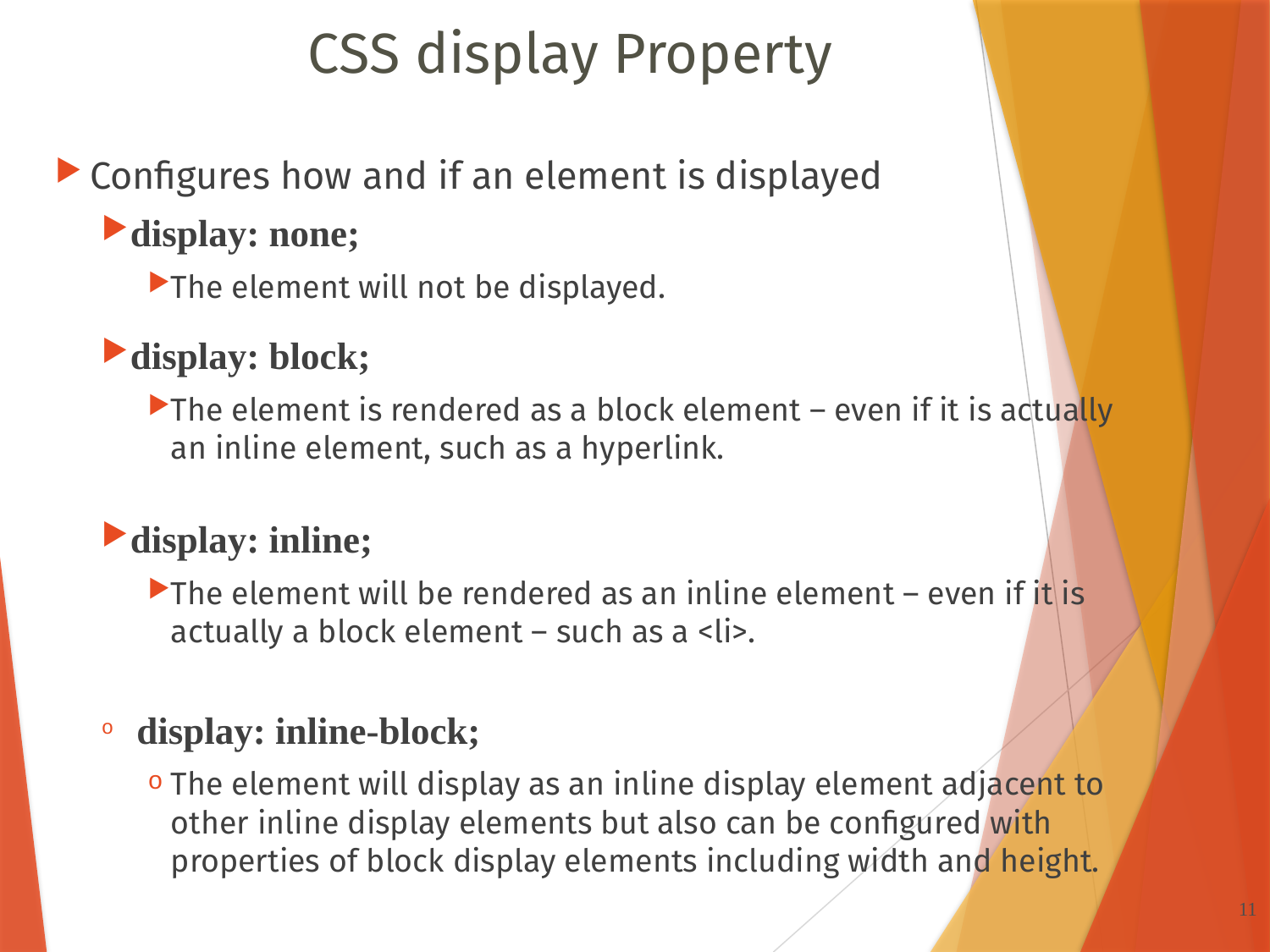

# CSS display Property
Configures how and if an element is displayed
display: none;
The element will not be displayed.
display: block;
The element is rendered as a block element – even if it is actually an inline element, such as a hyperlink.

display: inline;
The element will be rendered as an inline element – even if it is actually a block element – such as a <li>.

 display: inline-block;
The element will display as an inline display element adjacent to other inline display elements but also can be configured with properties of block display elements including width and height.

11